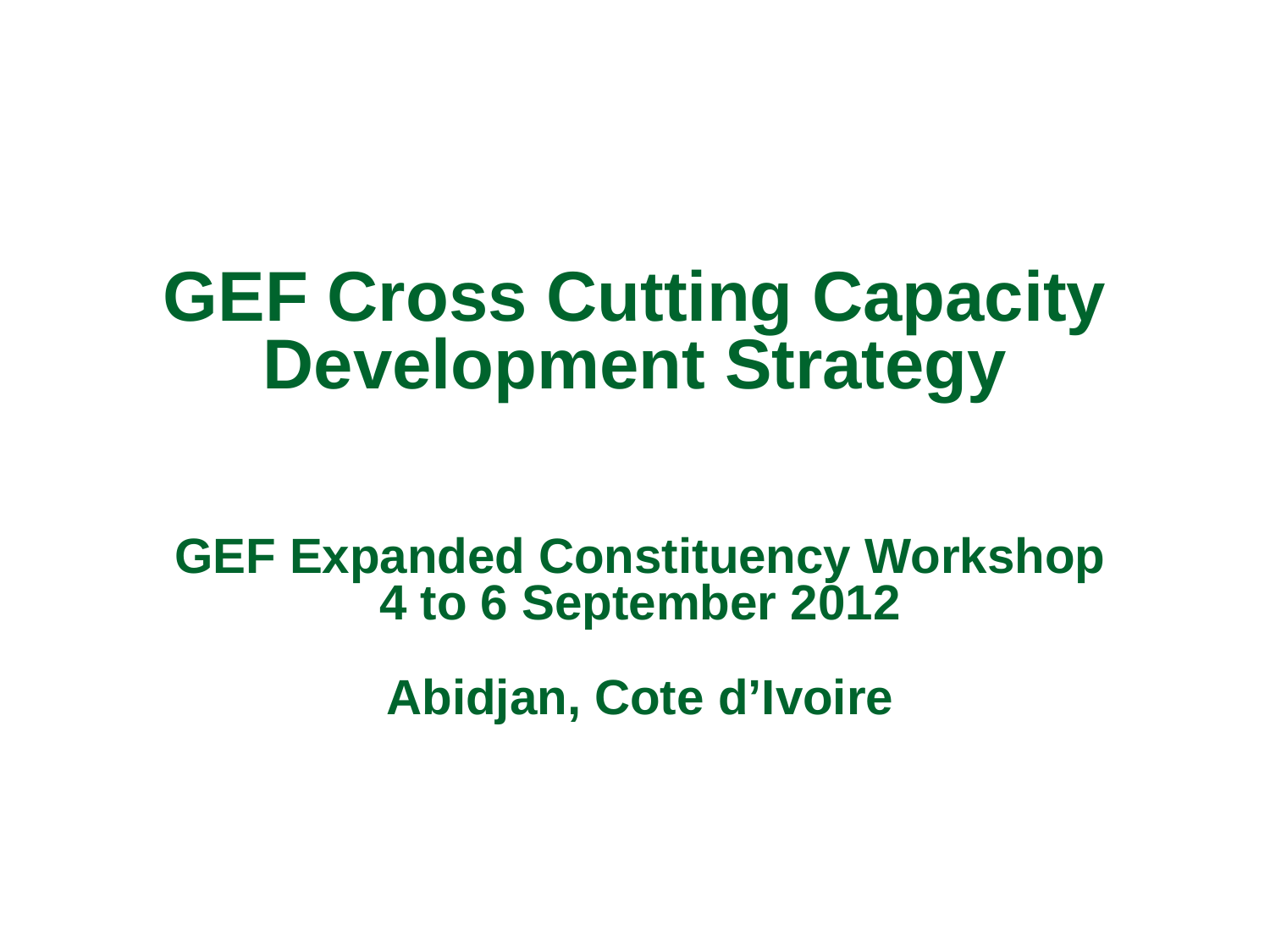

# GEF Cross Cutting Capacity Development Strategy
GEF Expanded Constituency Workshop
4 to 6 September 2012

Abidjan, Cote d’Ivoire